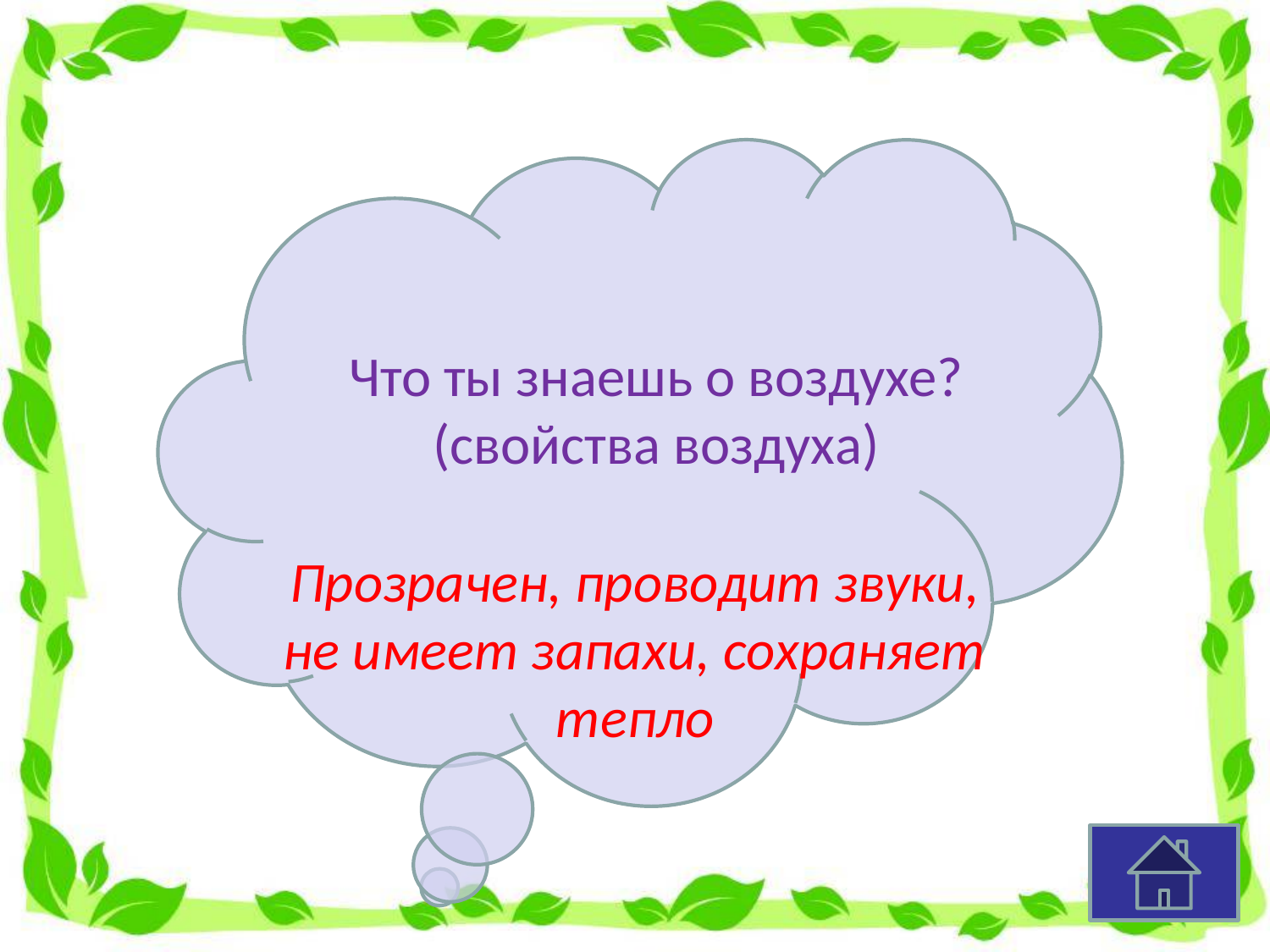

Что ты знаешь о воздухе? (свойства воздуха)
Прозрачен, проводит звуки, не имеет запахи, сохраняет тепло